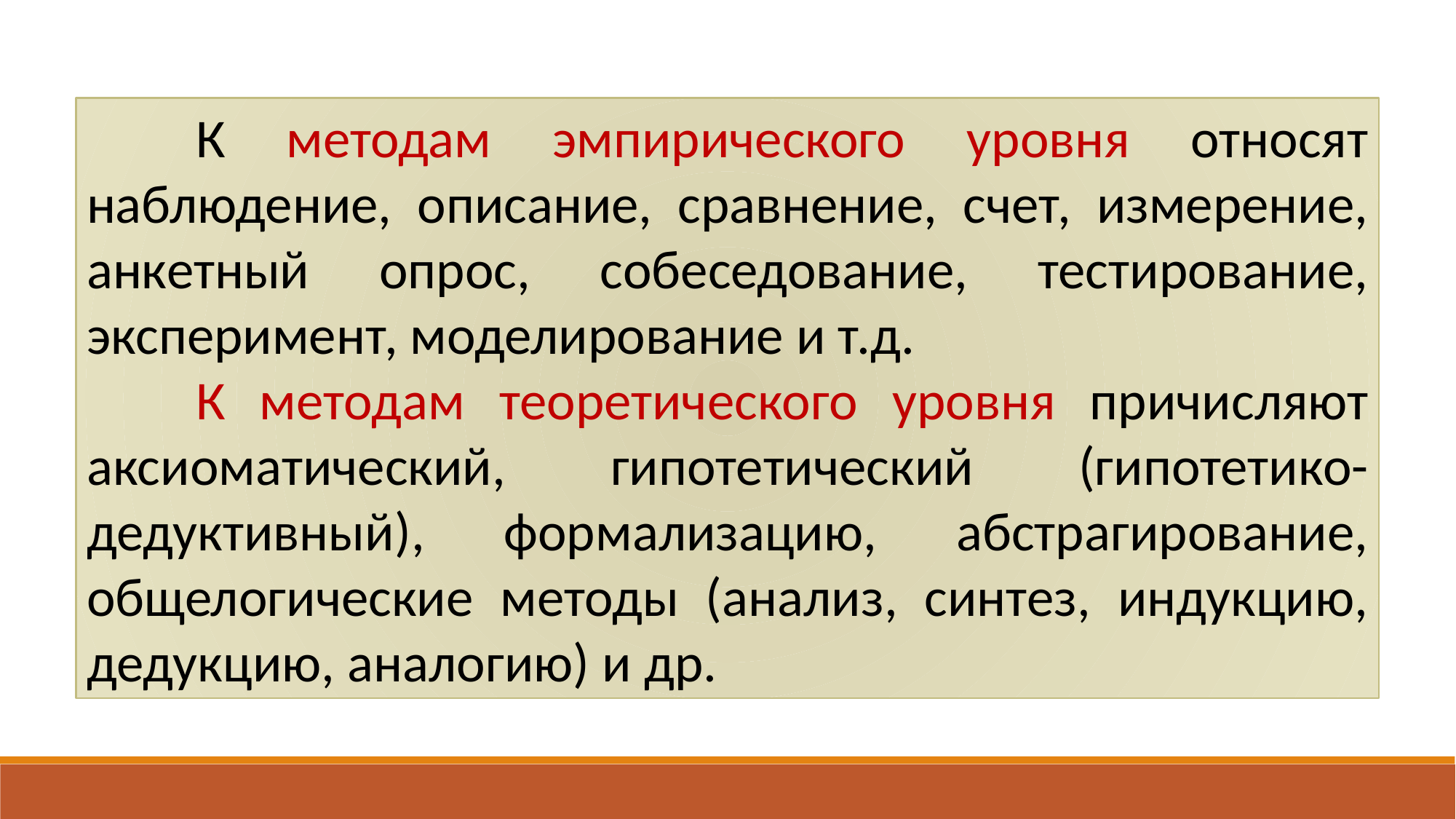

К методам эмпирического уровня относят наблюдение, описание, сравнение, счет, измерение, анкетный опрос, собеседование, тестирование, эксперимент, моделирование и т.д.
	К методам теоретического уровня причисляют аксиоматический, гипотетический (гипотетико-дедуктивный), формализацию, абстрагирование, общелогические методы (анализ, синтез, индукцию, дедукцию, аналогию) и др.